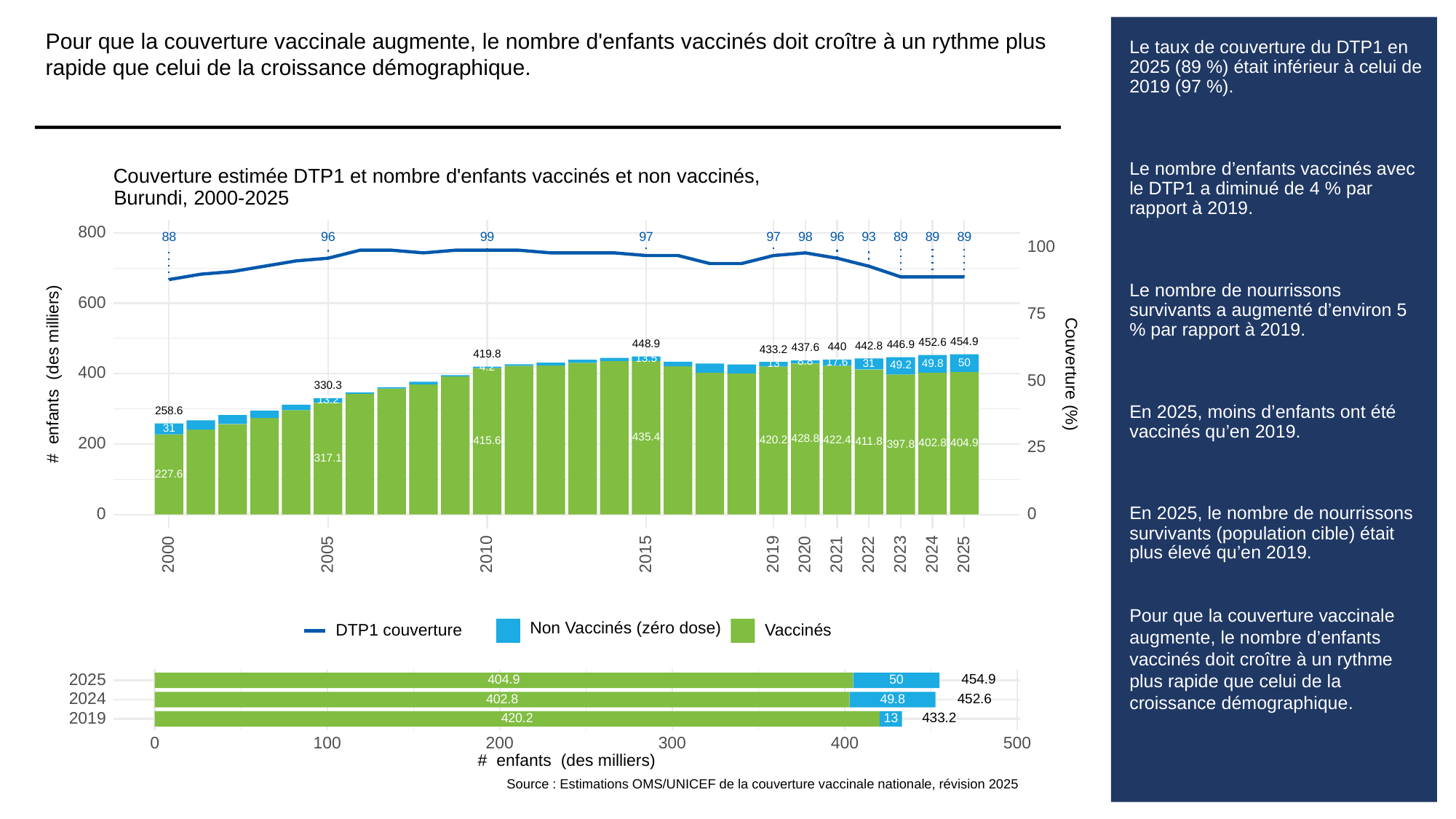

Pour que la couverture vaccinale augmente, le nombre d'enfants vaccinés doit croître à un rythme plus rapide que celui de la croissance démographique.
# Le taux de couverture du DTP1 en 2025 (89 %) était inférieur à celui de 2019 (97 %).

Le nombre d’enfants vaccinés avec le DTP1 a diminué de 4 % par rapport à 2019.

Le nombre de nourrissons survivants a augmenté d’environ 5 % par rapport à 2019.

En 2025, moins d’enfants ont été vaccinés qu’en 2019.

En 2025, le nombre de nourrissons survivants (population cible) était plus élevé qu’en 2019.

Pour que la couverture vaccinale augmente, le nombre d’enfants vaccinés doit croître à un rythme plus rapide que celui de la croissance démographique.

Couverture estimée DTP1 et nombre d'enfants vaccinés et non vaccinés,
Burundi, 2000-2025

800
93
88
96
99
97
97
98
96
89
89
89

100

600

75
454.9

452.6
448.9
446.9
442.8
440
437.6
433.2
419.8

13.5

8.8

17.6

50

49.8

31
13

49.2

4.2

#  enfants  (des milliers)
Couverture (%)

400

50

330.3

13.2

258.6

31

435.4

428.8
422.4
420.2
415.6
411.8
200
404.9
402.8
397.8
25

317.1
227.6

0
0

2023
2000
2005
2010
2015
2019
2020
2021
2022
2024
2025

Non Vaccinés (zéro dose)
Vaccinés
DTP1 couverture

2025
454.9
404.9
50

2024
452.6
402.8
49.8

2019
433.2
13
420.2

300
0
100
200
400
500
#  enfants  (des milliers)
Source : Estimations OMS/UNICEF de la couverture vaccinale nationale, révision 2025